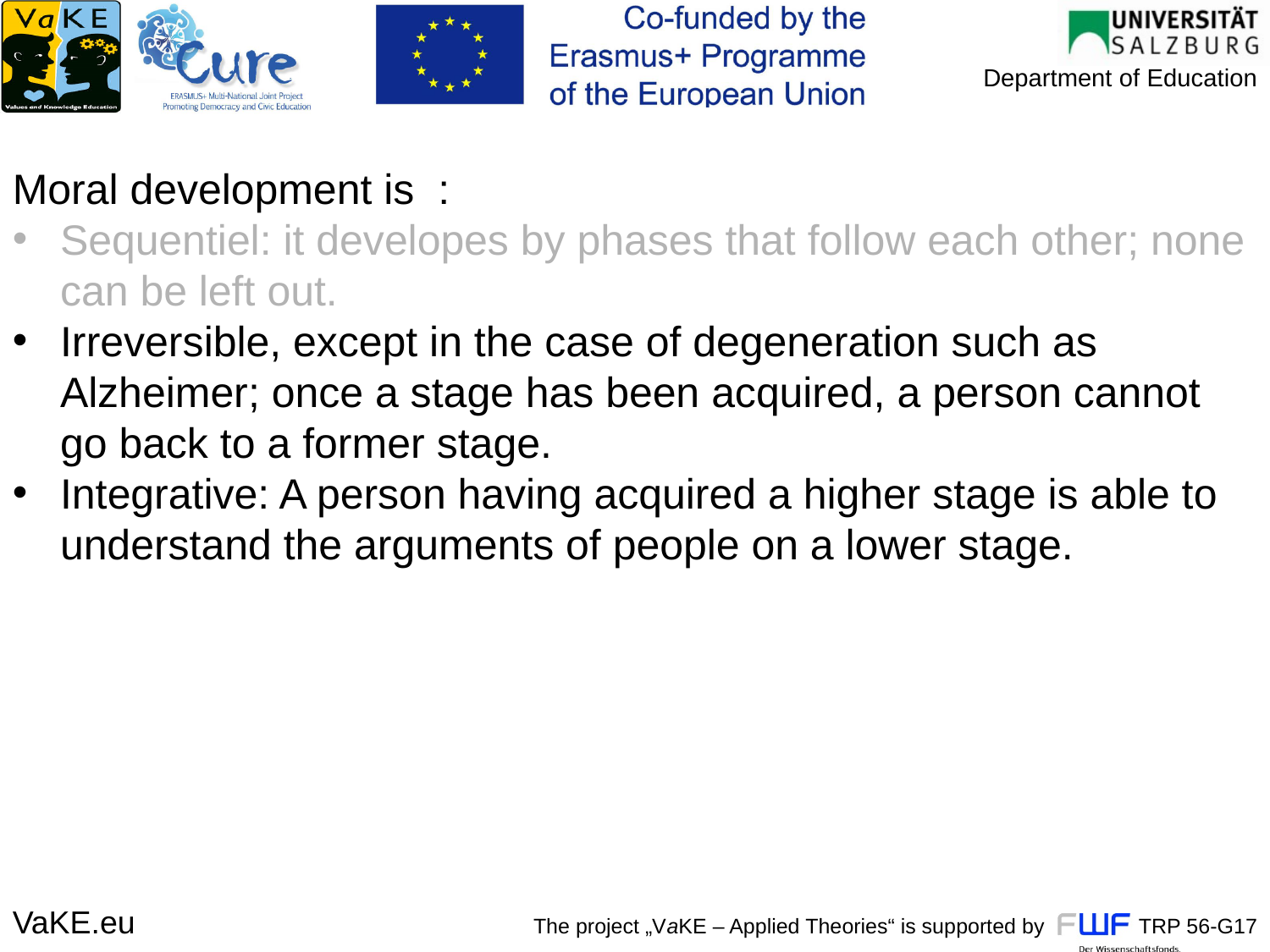

Moral development is  :
Sequentiel: it developes by phases that follow each other; none can be left out.
Irreversible, except in the case of degeneration such as Alzheimer; once a stage has been acquired, a person cannot go back to a former stage.
Integrative: A person having acquired a higher stage is able to understand the arguments of people on a lower stage.